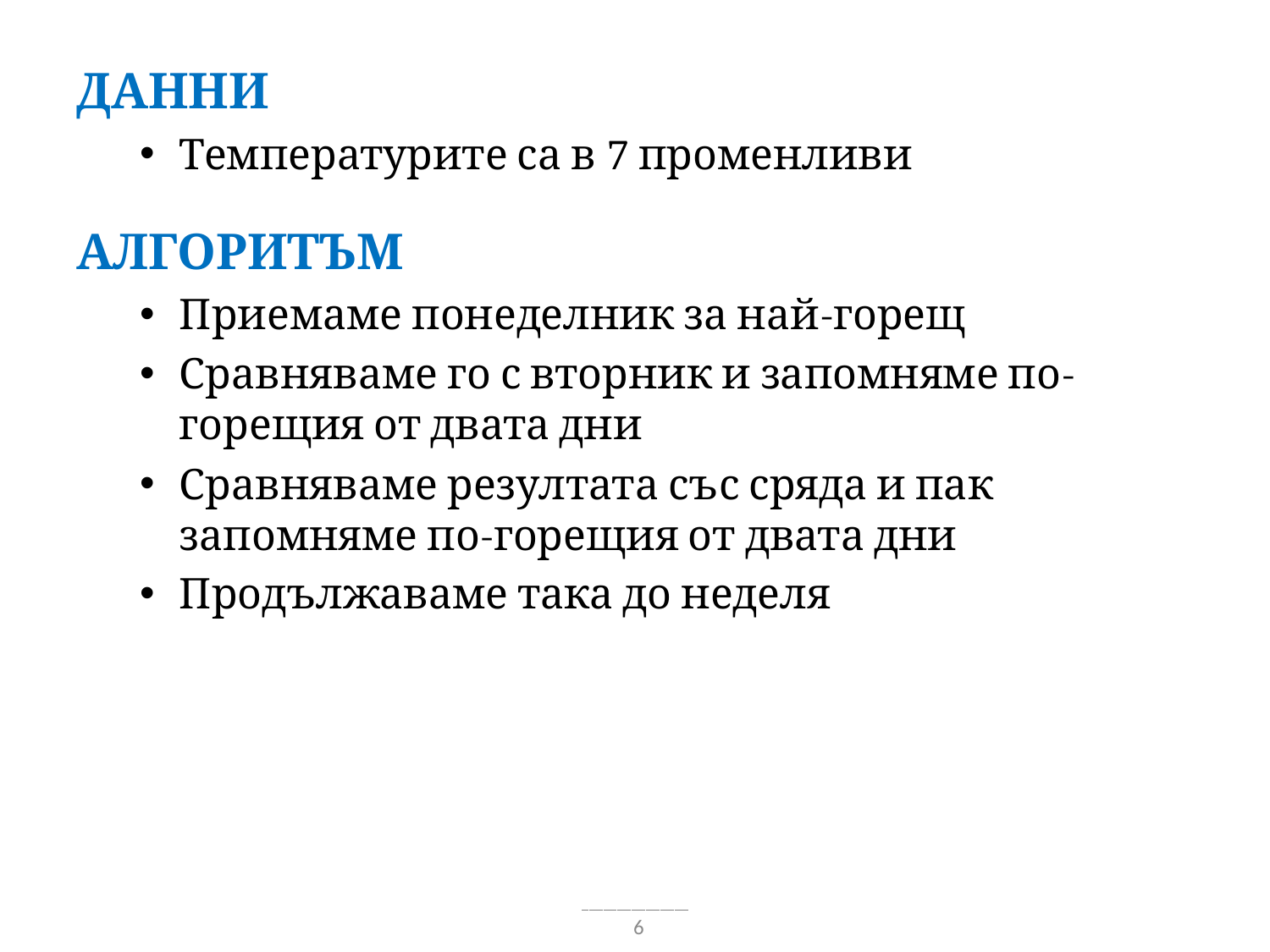

Данни
Температурите са в 7 променливи
Алгоритъм
Приемаме понеделник за най-горещ
Сравняваме го с вторник и запомняме по-горещия от двата дни
Сравняваме резултата със сряда и пак запомняме по-горещия от двата дни
Продължаваме така до неделя
6